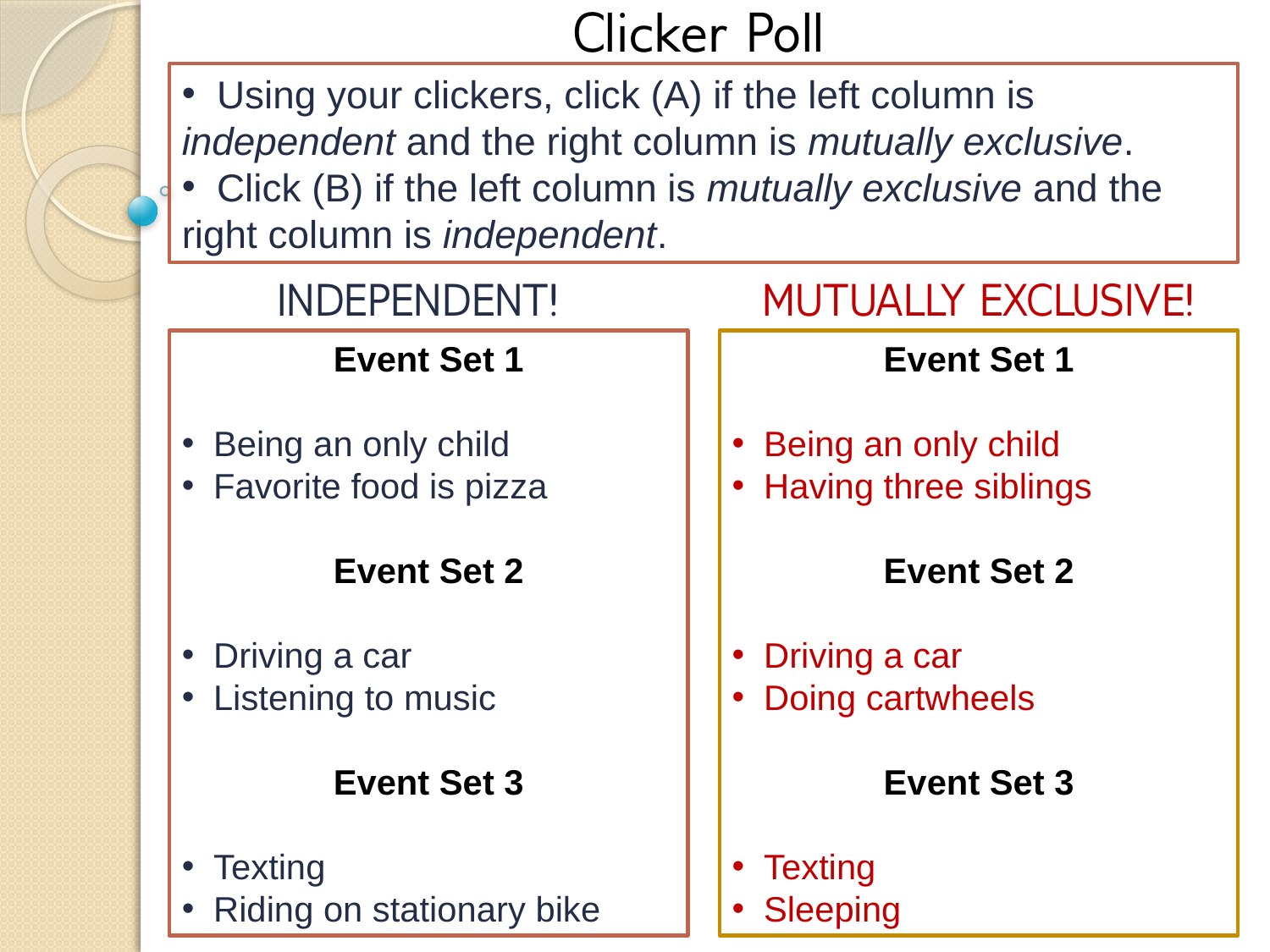

Clicker Poll
  Using your clickers, click (A) if the left column is independent and the right column is mutually exclusive.
  Click (B) if the left column is mutually exclusive and the right column is independent.
INDEPENDENT!
MUTUALLY EXCLUSIVE!
Event Set 1

  Being an only child
  Favorite food is pizza

Event Set 2

  Driving a car
  Listening to music

Event Set 3

  Texting
  Riding on stationary bike
Event Set 1

  Being an only child
  Having three siblings

Event Set 2

  Driving a car
  Doing cartwheels

Event Set 3

  Texting
  Sleeping